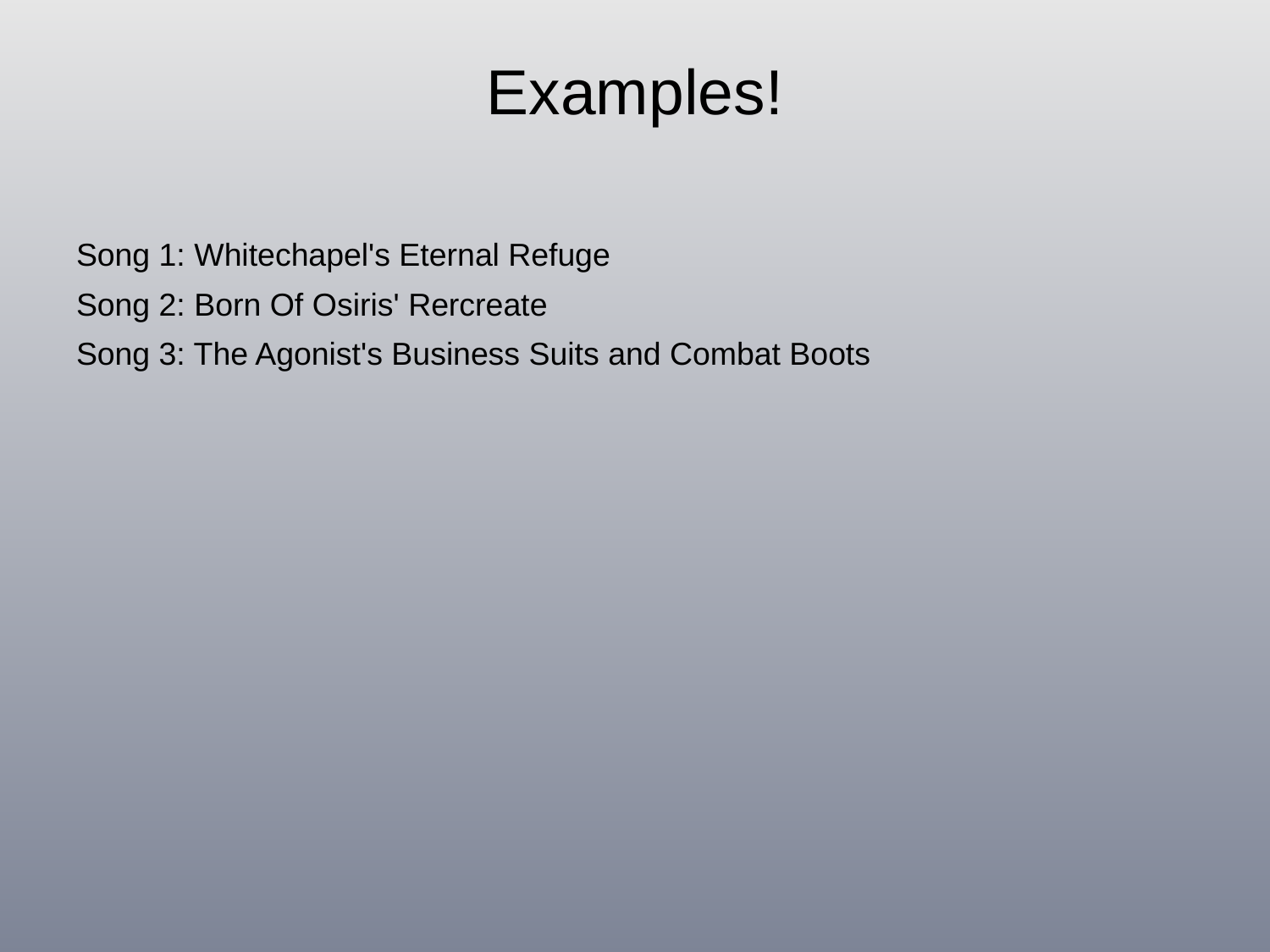

# Examples!
Song 1: Whitechapel's Eternal Refuge
Song 2: Born Of Osiris' Rercreate
Song 3: The Agonist's Business Suits and Combat Boots